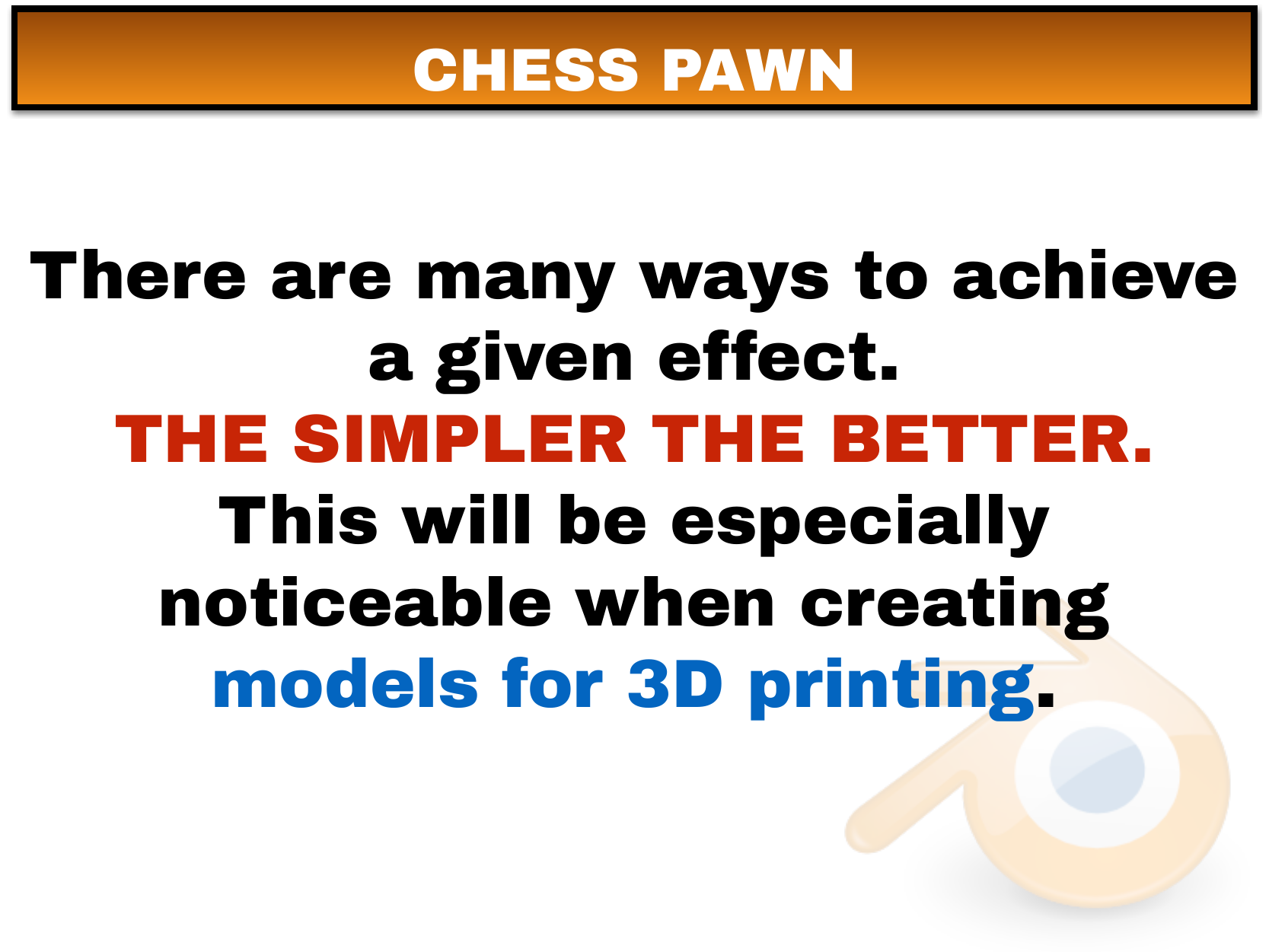

There are many ways to achieve a given effect.
THE SIMPLER THE BETTER.
This will be especially noticeable when creating models for 3D printing.